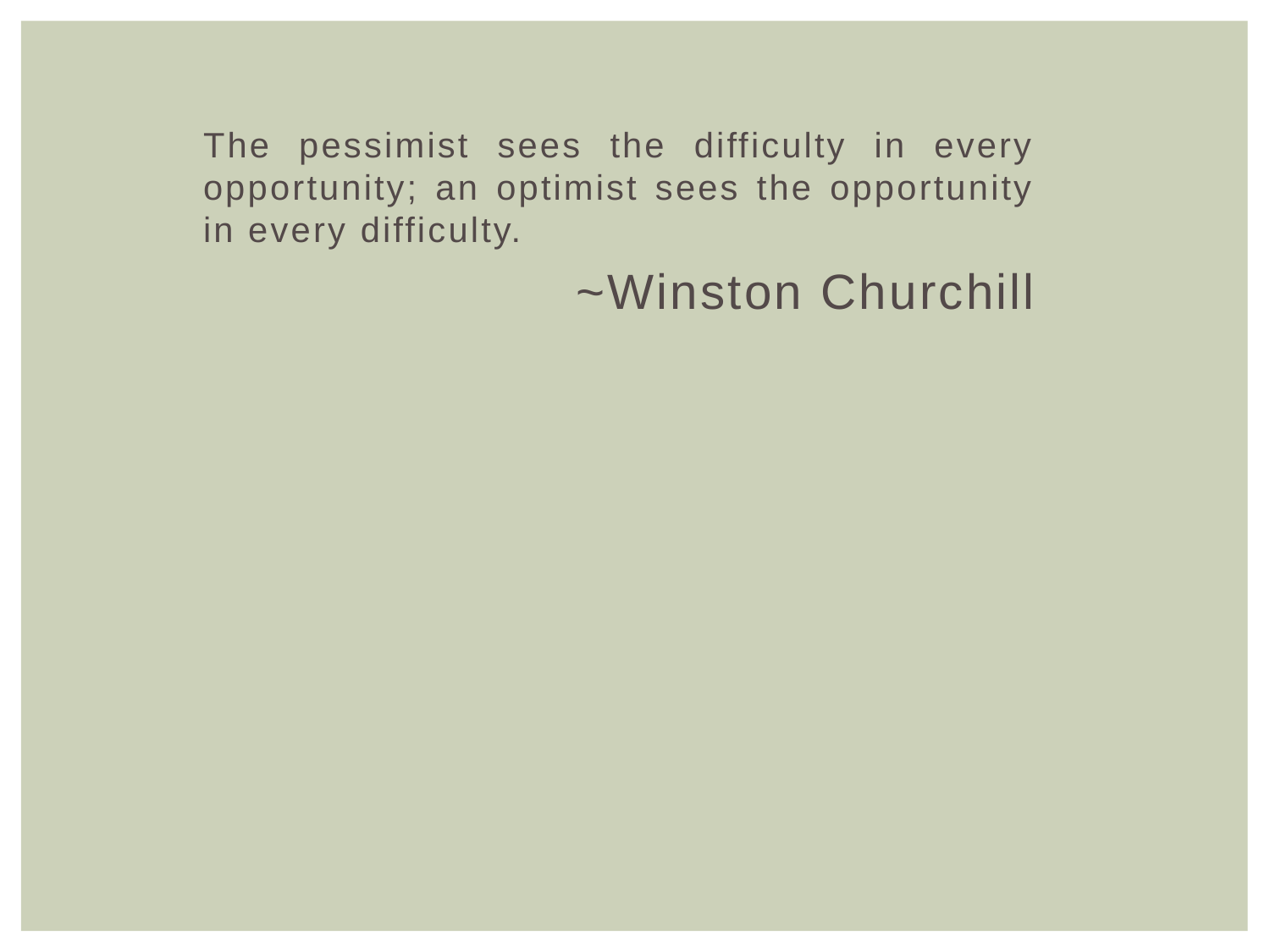

The pessimist sees the difficulty in every opportunity; an optimist sees the opportunity in every difficulty.
 ~Winston Churchill